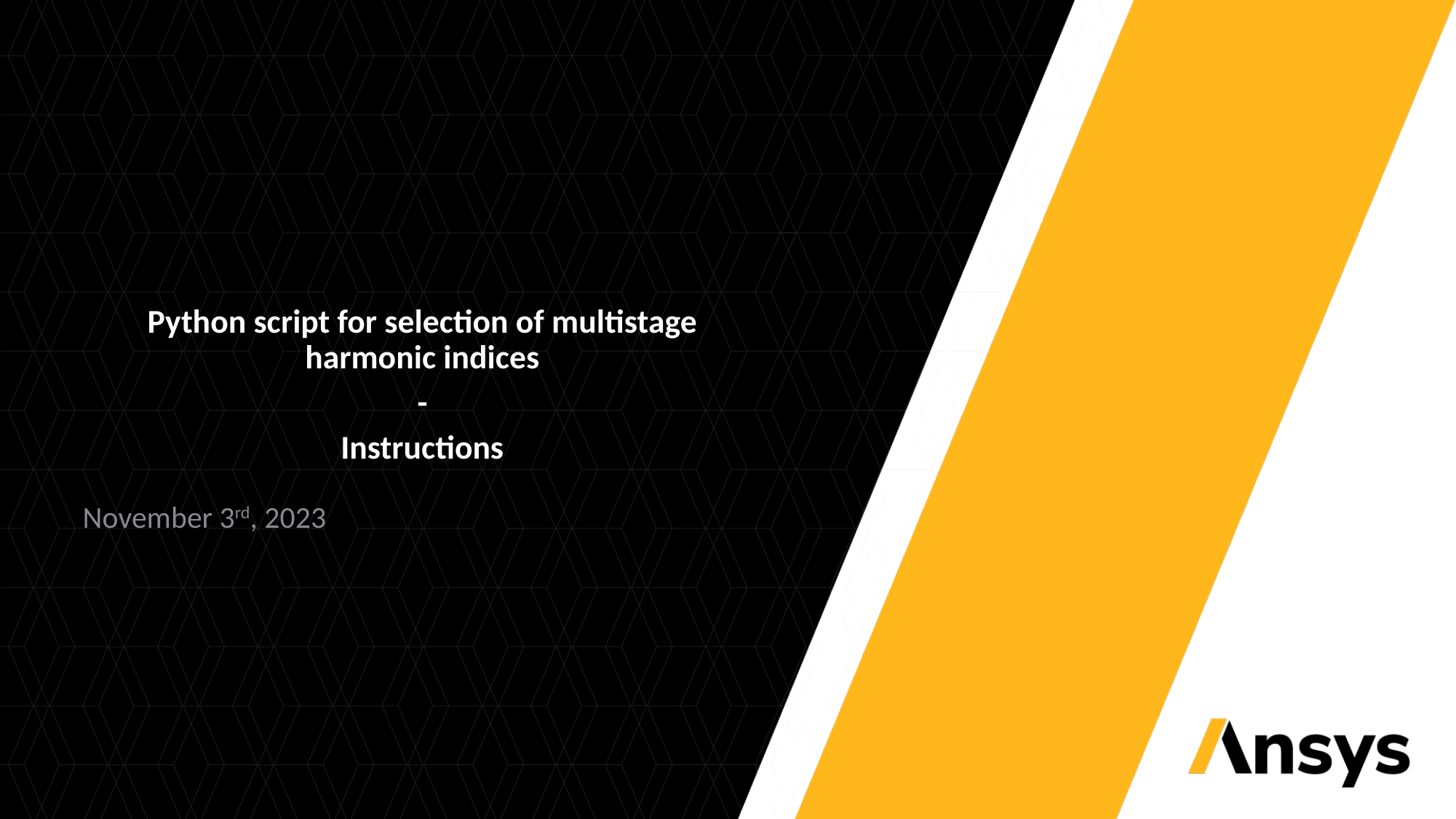

Python script for selection of multistage harmonic indices
-
Instructions
November 3rd, 2023